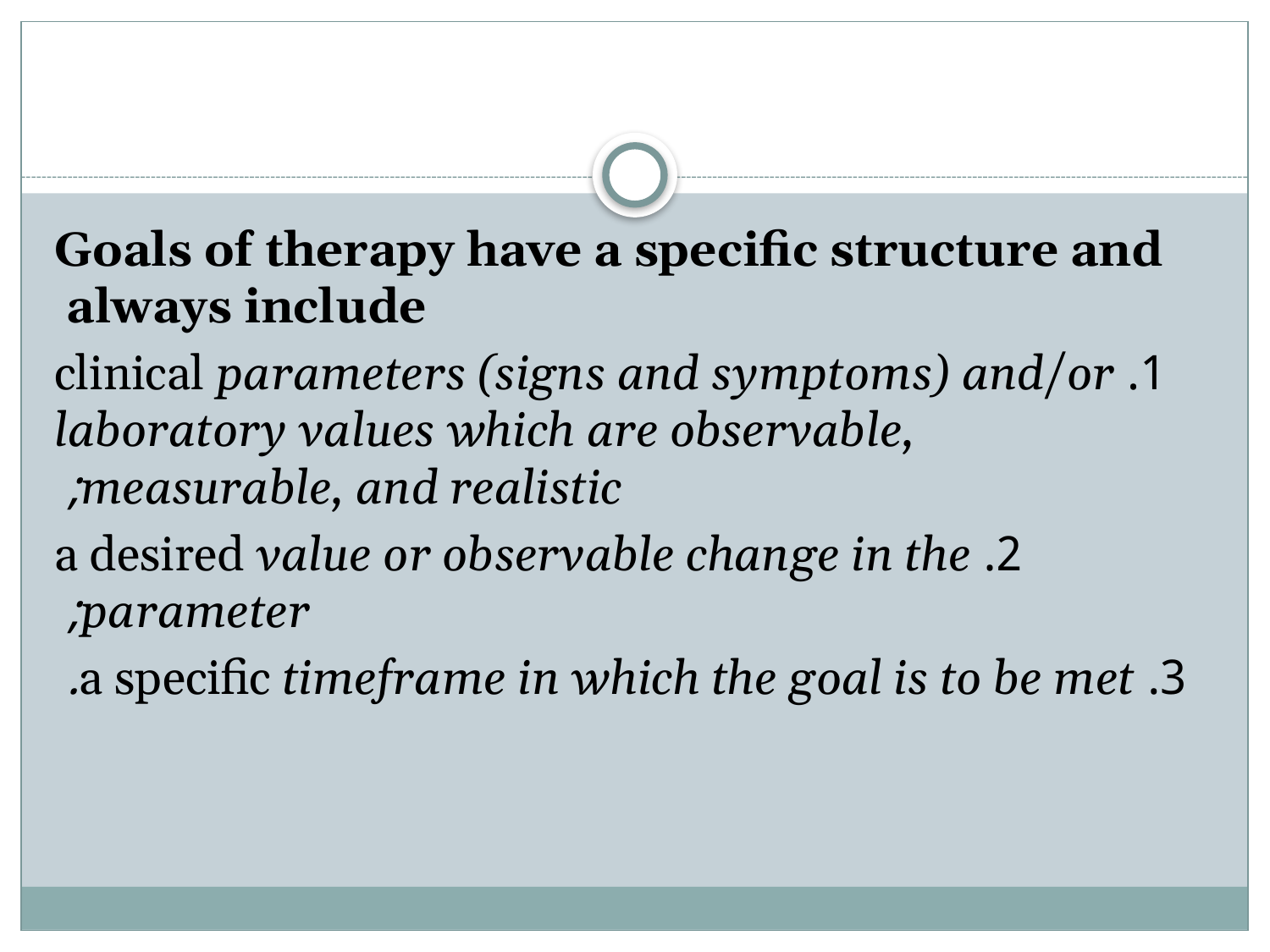

#
Goals of therapy have a specific structure and always include
1. clinical parameters (signs and symptoms) and/or laboratory values which are observable, measurable, and realistic;
2. a desired value or observable change in the parameter;
3. a specific timeframe in which the goal is to be met.